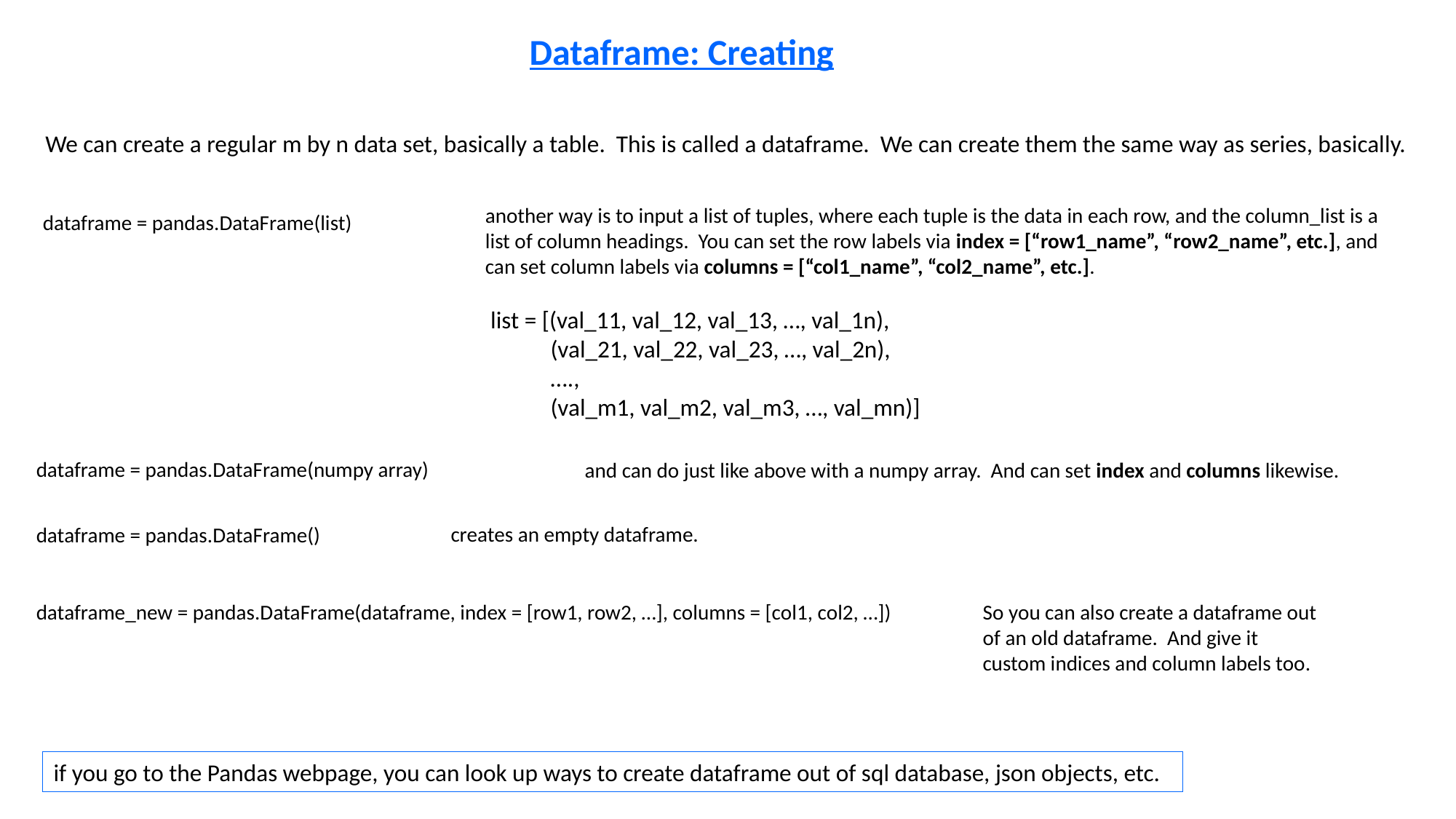

Dataframe: Creating
We can create a regular m by n data set, basically a table.  This is called a dataframe.  We can create them the same way as series, basically.
another way is to input a list of tuples, where each tuple is the data in each row, and the column_list is a list of column headings.  You can set the row labels via index = [“row1_name”, “row2_name”, etc.], and can set column labels via columns = [“col1_name”, “col2_name”, etc.].
dataframe = pandas.DataFrame(list)
list = [(val_11, val_12, val_13, …, val_1n),
           (val_21, val_22, val_23, …, val_2n),
           ….,
           (val_m1, val_m2, val_m3, …, val_mn)]
dataframe = pandas.DataFrame(numpy array)
and can do just like above with a numpy array.  And can set index and columns likewise.
creates an empty dataframe.
dataframe = pandas.DataFrame()
So you can also create a dataframe out of an old dataframe.  And give it custom indices and column labels too.
dataframe_new = pandas.DataFrame(dataframe, index = [row1, row2, …], columns = [col1, col2, …])
if you go to the Pandas webpage, you can look up ways to create dataframe out of sql database, json objects, etc.